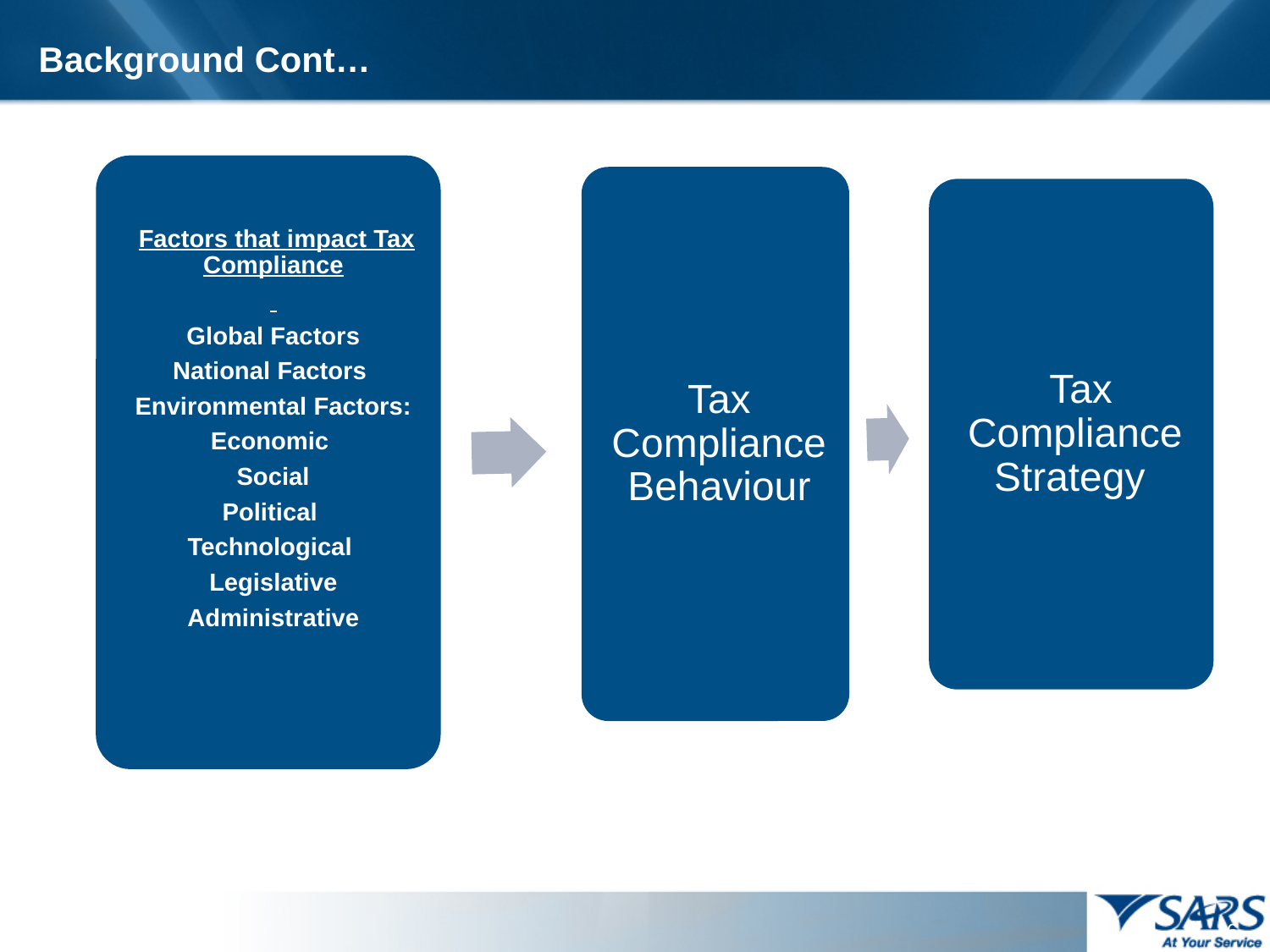

# Background Cont…
 Tax Compliance Strategy

 Tax  Compliance  Behaviour

 Factors that impact Tax Compliance

Global Factors
National Factors
Environmental Factors:
Economic
Social
Political
Technological
 Legislative
 Administrative

6